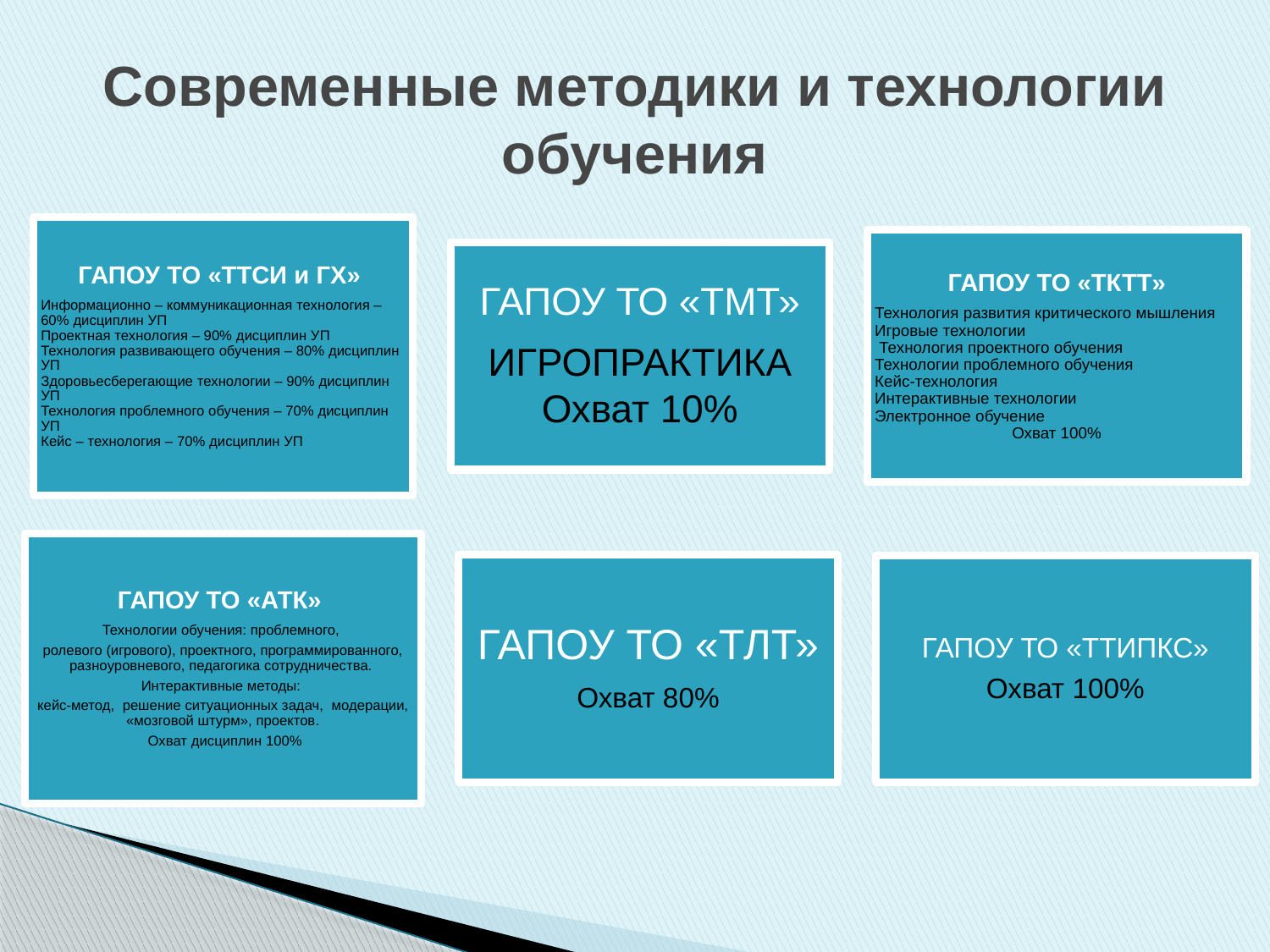

# Современные методики и технологии обучения
ГАПОУ ТО «ТТСИ и ГХ»
Информационно – коммуникационная технология – 60% дисциплин УП
Проектная технология – 90% дисциплин УП
Технология развивающего обучения – 80% дисциплин  УП
Здоровьесберегающие технологии – 90% дисциплин УП
Технология проблемного обучения – 70% дисциплин УП
Кейс – технология – 70% дисциплин УП
ГАПОУ ТО «ТМТ»
ИГРОПРАКТИКА
Охват 10%
ГАПОУ ТО «ТКТТ»
Технология развития критического мышления Игровые технологии
 Технология проектного обучения
Технологии проблемного обучения
Кейс-технология
Интерактивные технологии
Электронное обучение
Охват 100%
ГАПОУ ТО «АТК»
Технологии обучения: проблемного,
ролевого (игрового), проектного, программированного, разноуровневого, педагогика сотрудничества.
Интерактивные методы:
кейс-метод,  решение ситуационных задач,  модерации, «мозговой штурм», проектов.
 Охват дисциплин 100%
ГАПОУ ТО «ТЛТ»
Охват 80%
ГАПОУ ТО «ТТИПКС»
Охват 100%